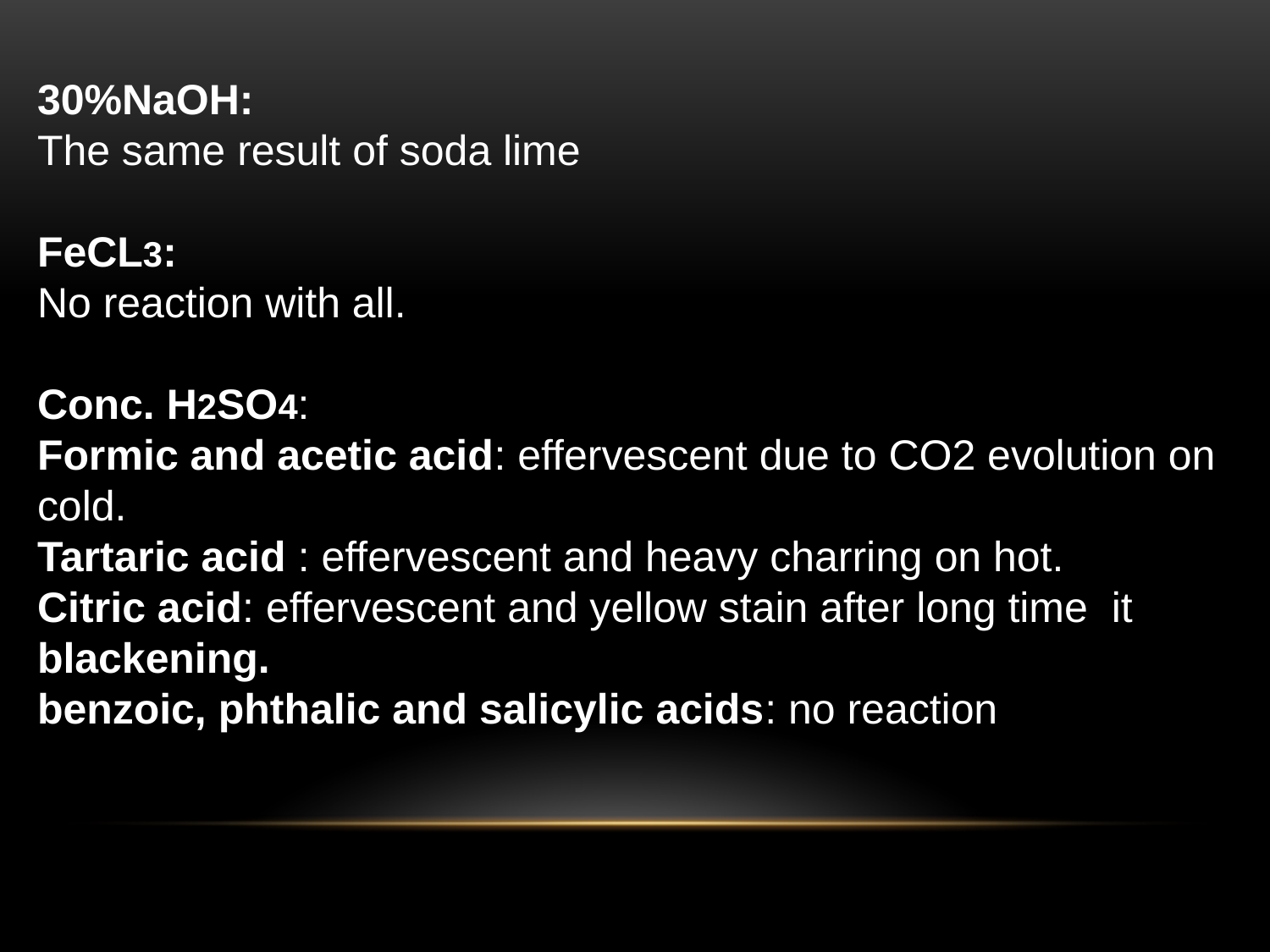

30%NaOH:
The same result of soda lime

FeCL3:
No reaction with all.

Conc. H2SO4:
Formic and acetic acid: effervescent due to CO2 evolution on cold.
Tartaric acid : effervescent and heavy charring on hot.
Citric acid: effervescent and yellow stain after long time  it blackening.
benzoic, phthalic and salicylic acids: no reaction